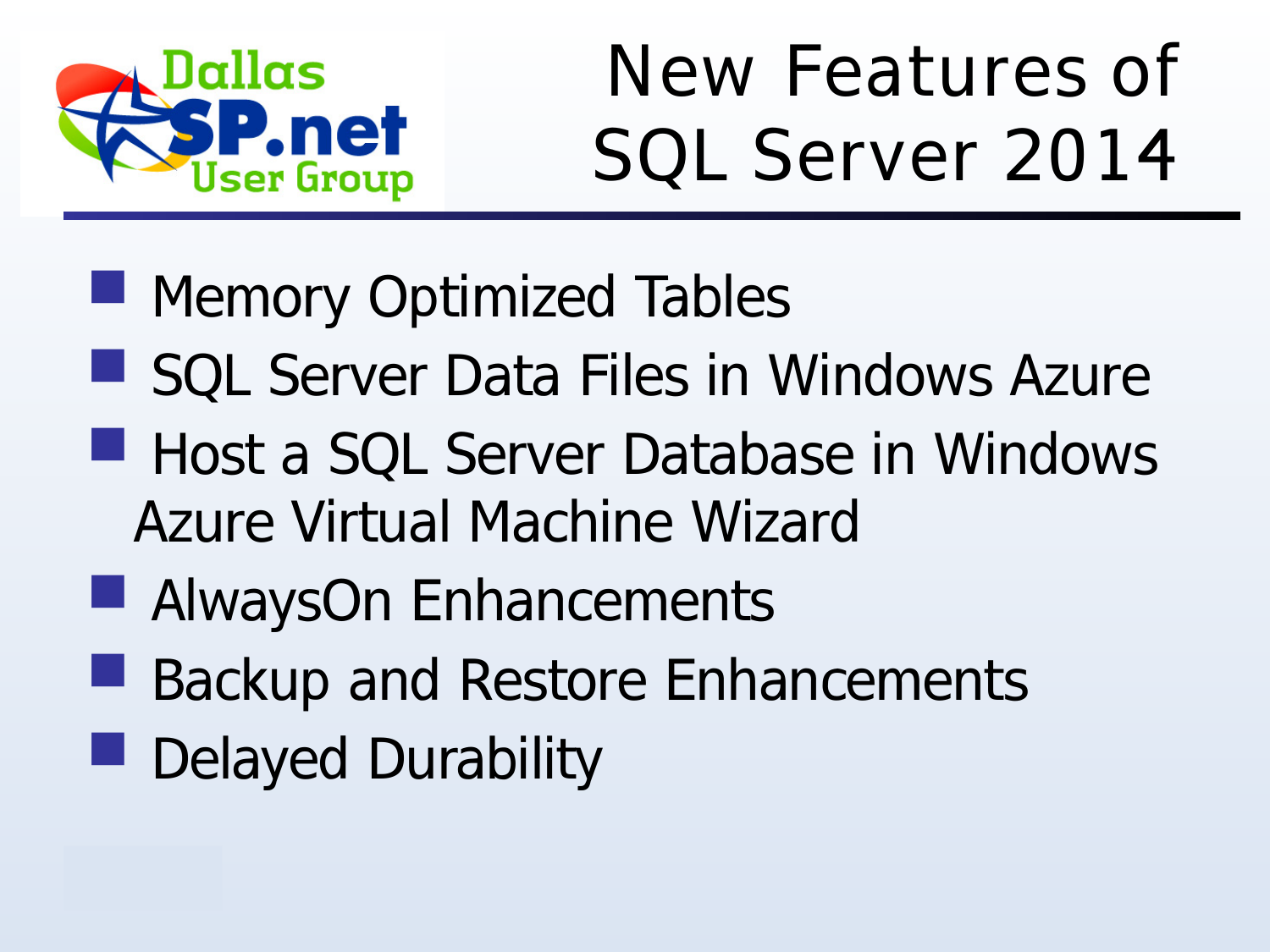

# New Features of SQL Server 2014
 Memory Optimized Tables
 SQL Server Data Files in Windows Azure
 Host a SQL Server Database in Windows Azure Virtual Machine Wizard
 AlwaysOn Enhancements
 Backup and Restore Enhancements
 Delayed Durability